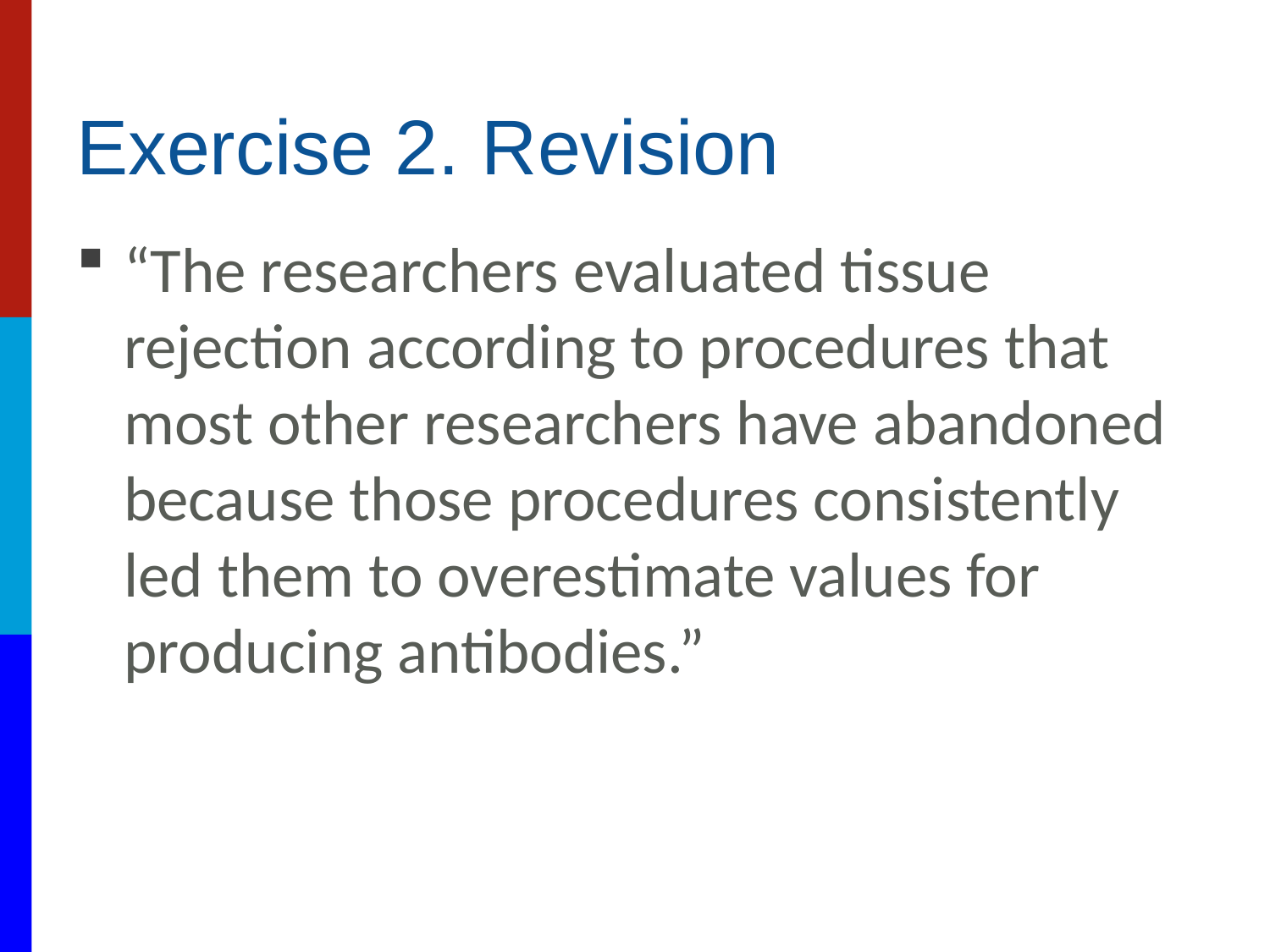

# Exercise 2. Revision
“The researchers evaluated tissue rejection according to procedures that most other researchers have abandoned because those procedures consistently led them to overestimate values for producing antibodies.”